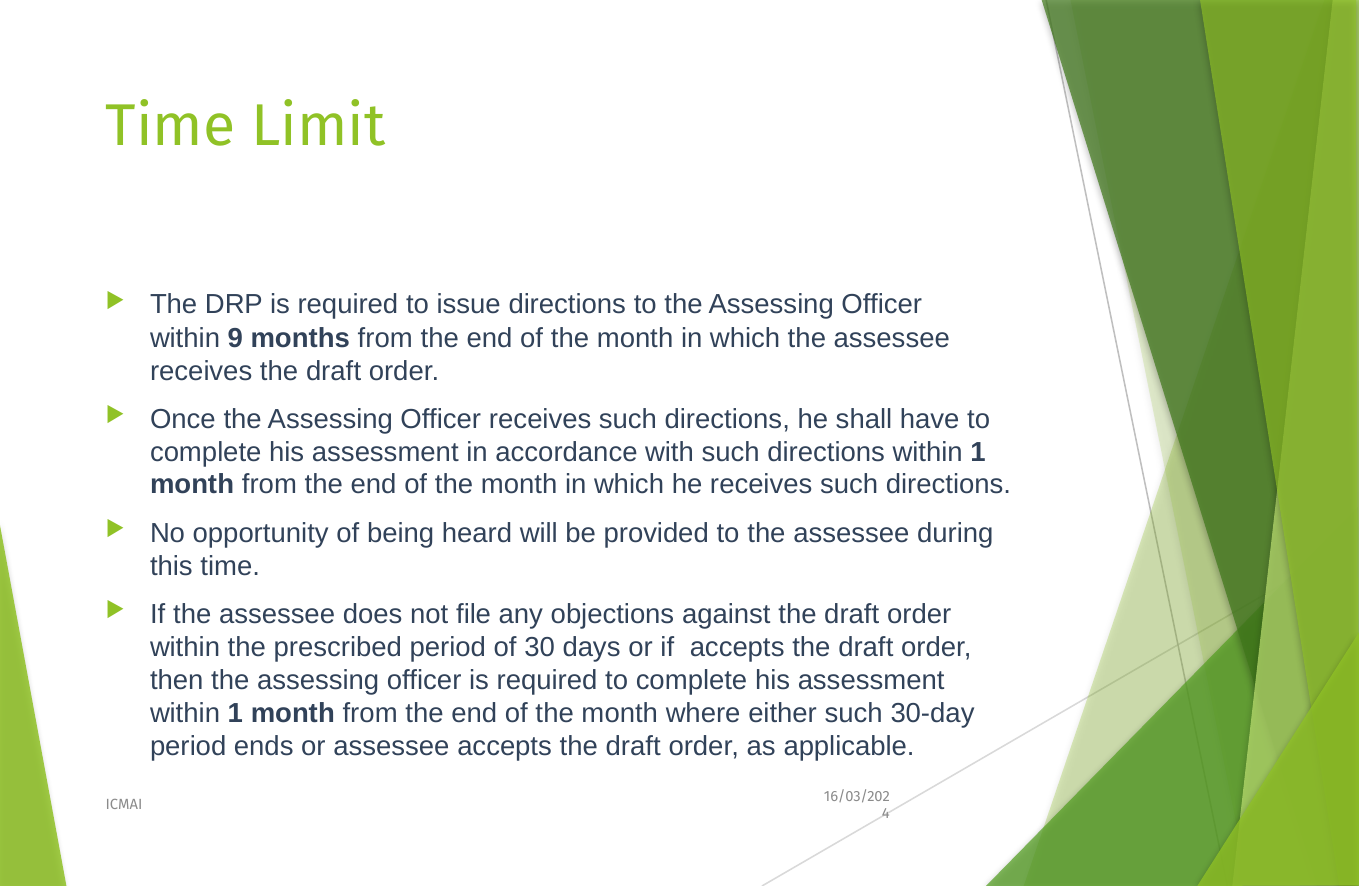

# Time Limit
The DRP is required to issue directions to the Assessing Officer within 9 months from the end of the month in which the assessee receives the draft order.
Once the Assessing Officer receives such directions, he shall have to complete his assessment in accordance with such directions within 1 month from the end of the month in which he receives such directions.
No opportunity of being heard will be provided to the assessee during this time.
If the assessee does not file any objections against the draft order within the prescribed period of 30 days or if  accepts the draft order, then the assessing officer is required to complete his assessment within 1 month from the end of the month where either such 30-day period ends or assessee accepts the draft order, as applicable.
ICMAI
16/03/2024